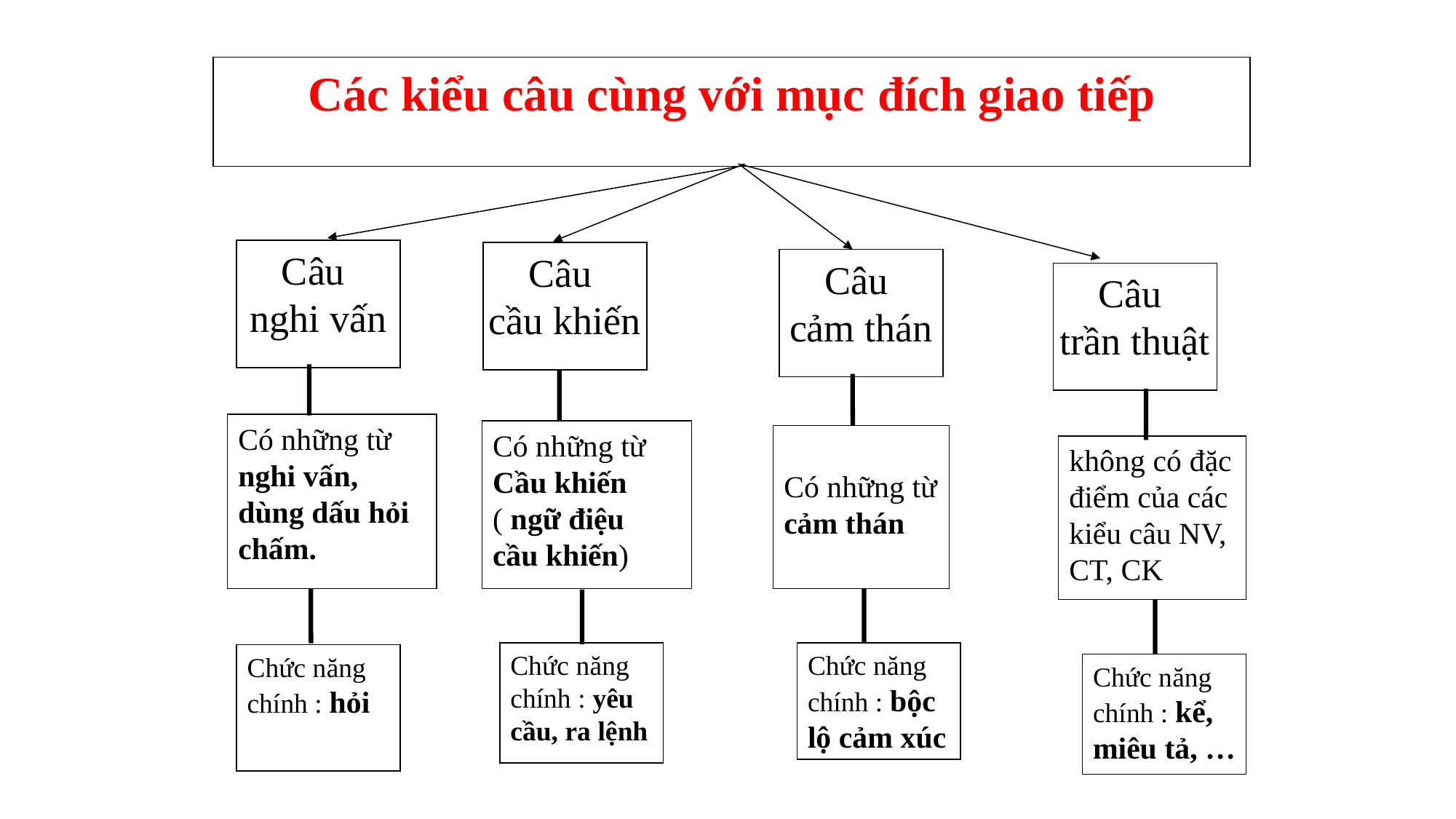

Các kiểu câu cùng với mục đích giao tiếp

Câu
 nghi vấn
Câu
 cầu khiến
Câu
 cảm thán
Câu
trần thuật

Có những từ
nghi vấn,
dùng dấu hỏi
chấm.
Có những từ
Cầu khiến
( ngữ điệu
cầu khiến)

Có những từ
cảm thán
không có đặc
điểm của các
kiểu câu NV,
CT, CK

Chức năng
chính : bộc
lộ cảm xúc
Chức năng
chính : yêu
cầu, ra lệnh
Chức năng
chính : hỏi
Chức năng
chính : kể,
miêu tả, …